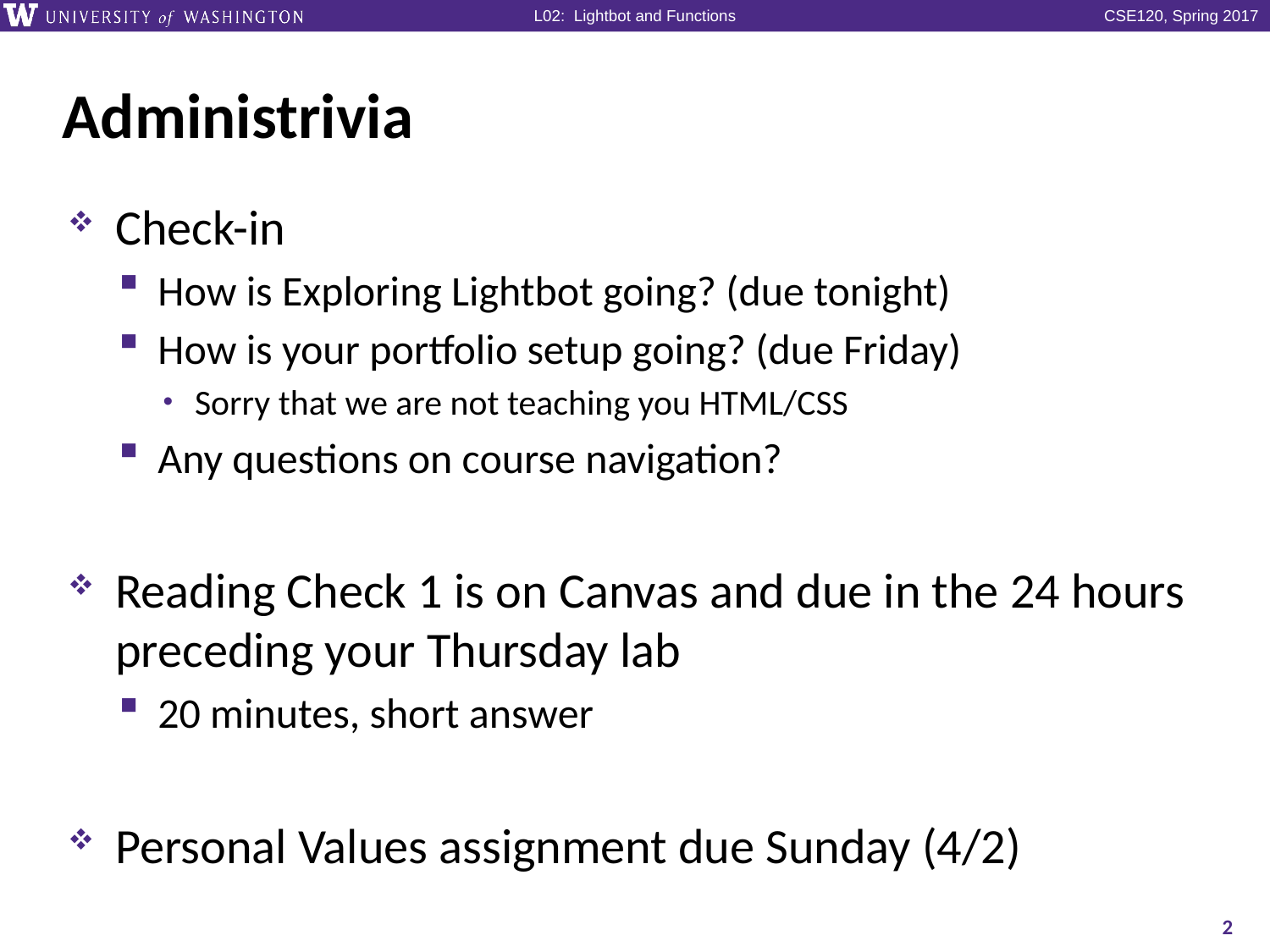

# Administrivia
Check-in
How is Exploring Lightbot going? (due tonight)
How is your portfolio setup going? (due Friday)
Sorry that we are not teaching you HTML/CSS
Any questions on course navigation?

Reading Check 1 is on Canvas and due in the 24 hours preceding your Thursday lab
20 minutes, short answer

Personal Values assignment due Sunday (4/2)
2